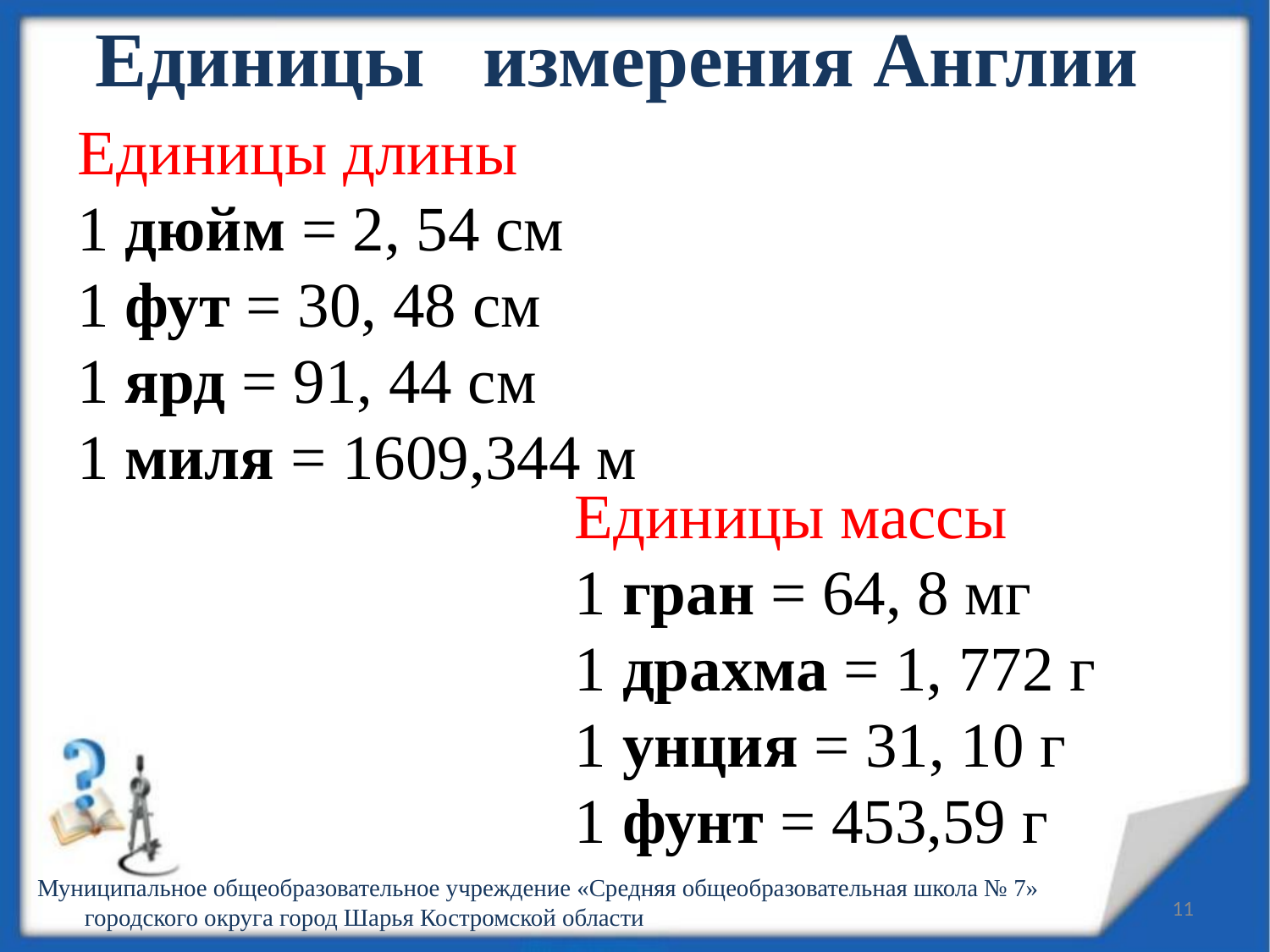

Единицы   измерения Англии
Единицы длины
1 дюйм = 2, 54 см
1 фут = 30, 48 см
1 ярд = 91, 44 см
1 миля = 1609,344 м
Единицы массы
1 гран = 64, 8 мг
1 драхма = 1, 772 г
1 унция = 31, 10 г
1 фунт = 453,59 г
Муниципальное общеобразовательное учреждение «Средняя общеобразовательная школа № 7» городского округа город Шарья Костромской области
11